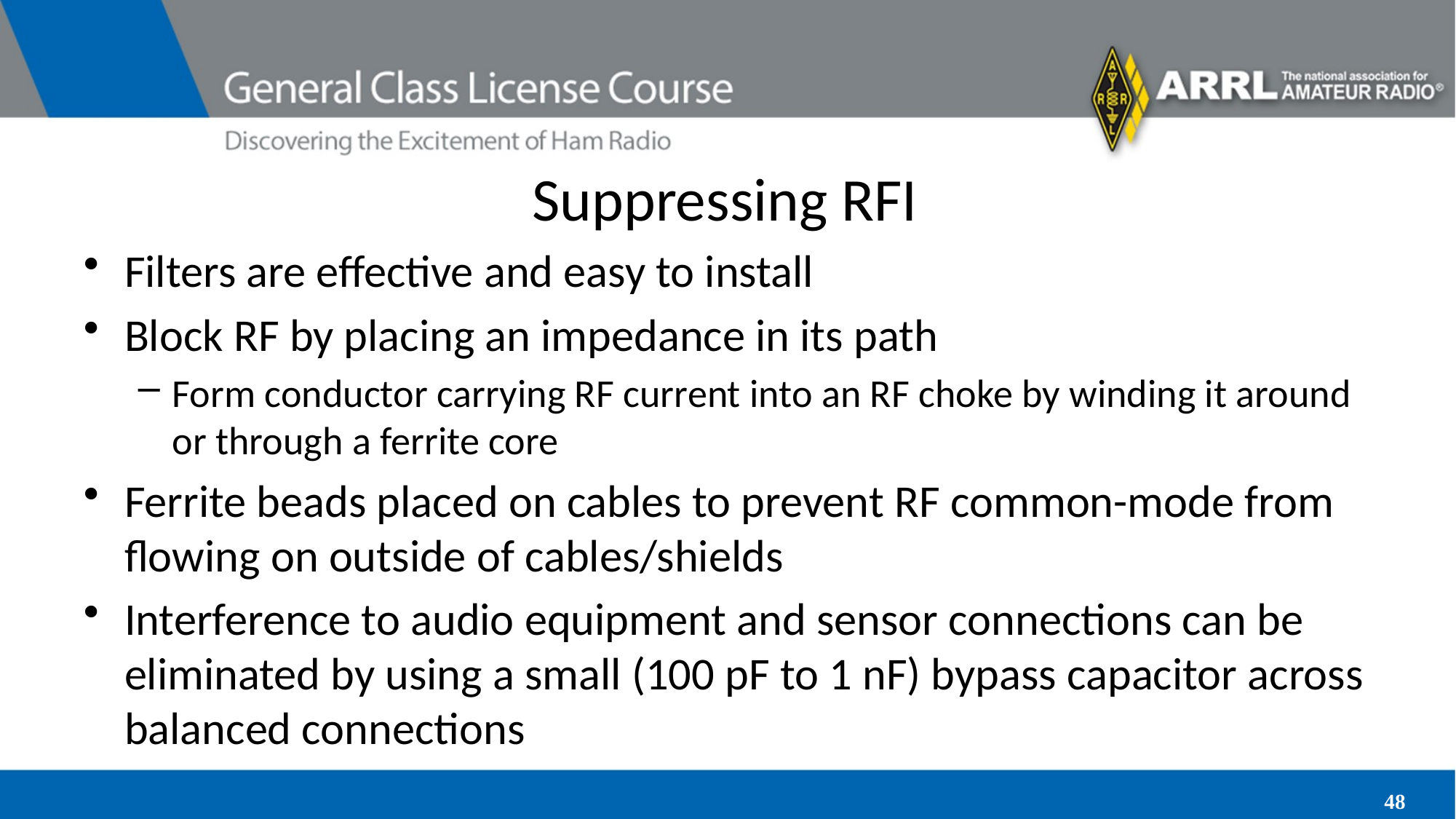

# Suppressing RFI
Filters are effective and easy to install
Block RF by placing an impedance in its path
Form conductor carrying RF current into an RF choke by winding it around or through a ferrite core
Ferrite beads placed on cables to prevent RF common-mode from flowing on outside of cables/shields
Interference to audio equipment and sensor connections can be eliminated by using a small (100 pF to 1 nF) bypass capacitor across balanced connections